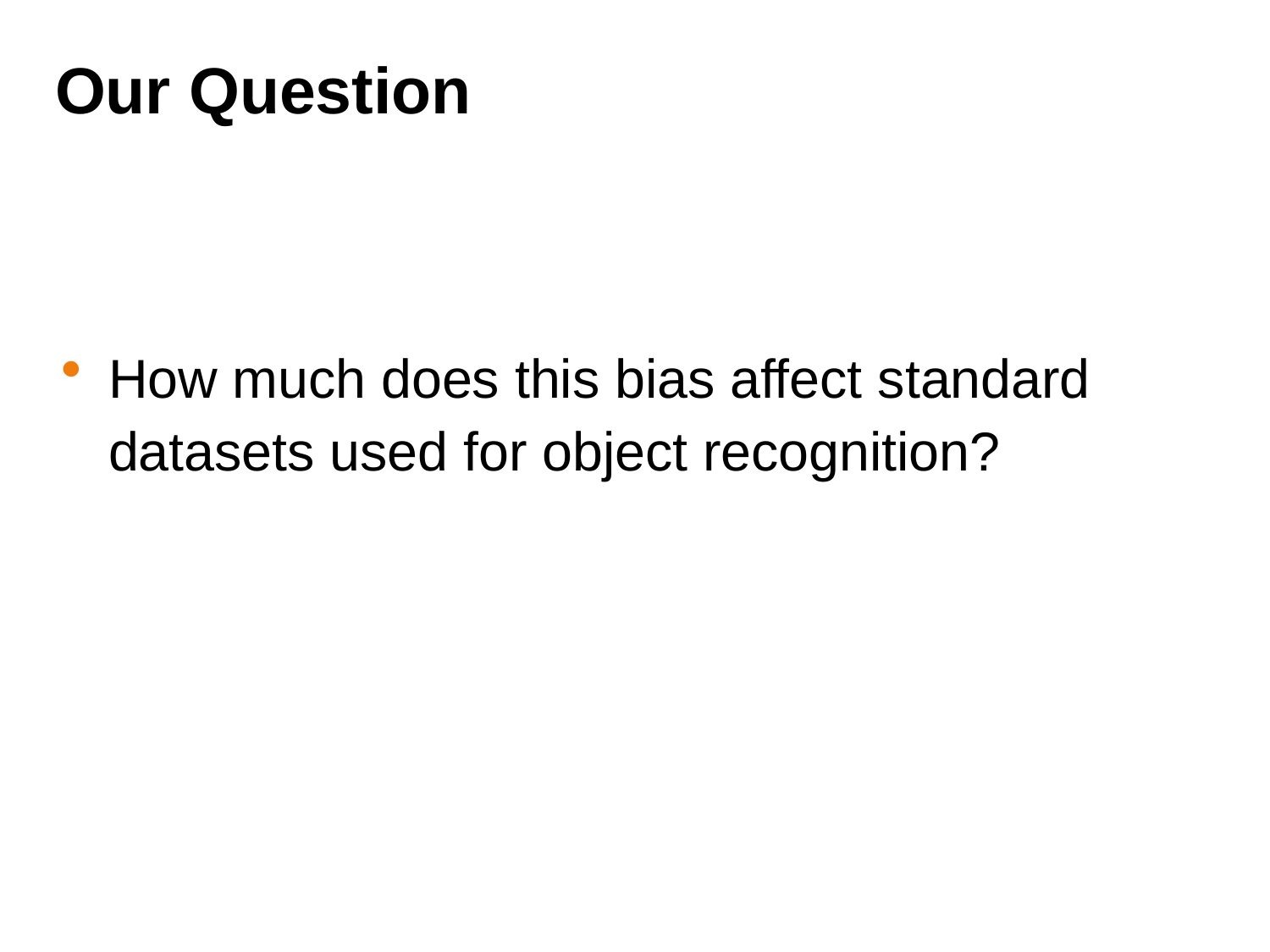

# Our Question

How much does this bias affect standard datasets used for object recognition?